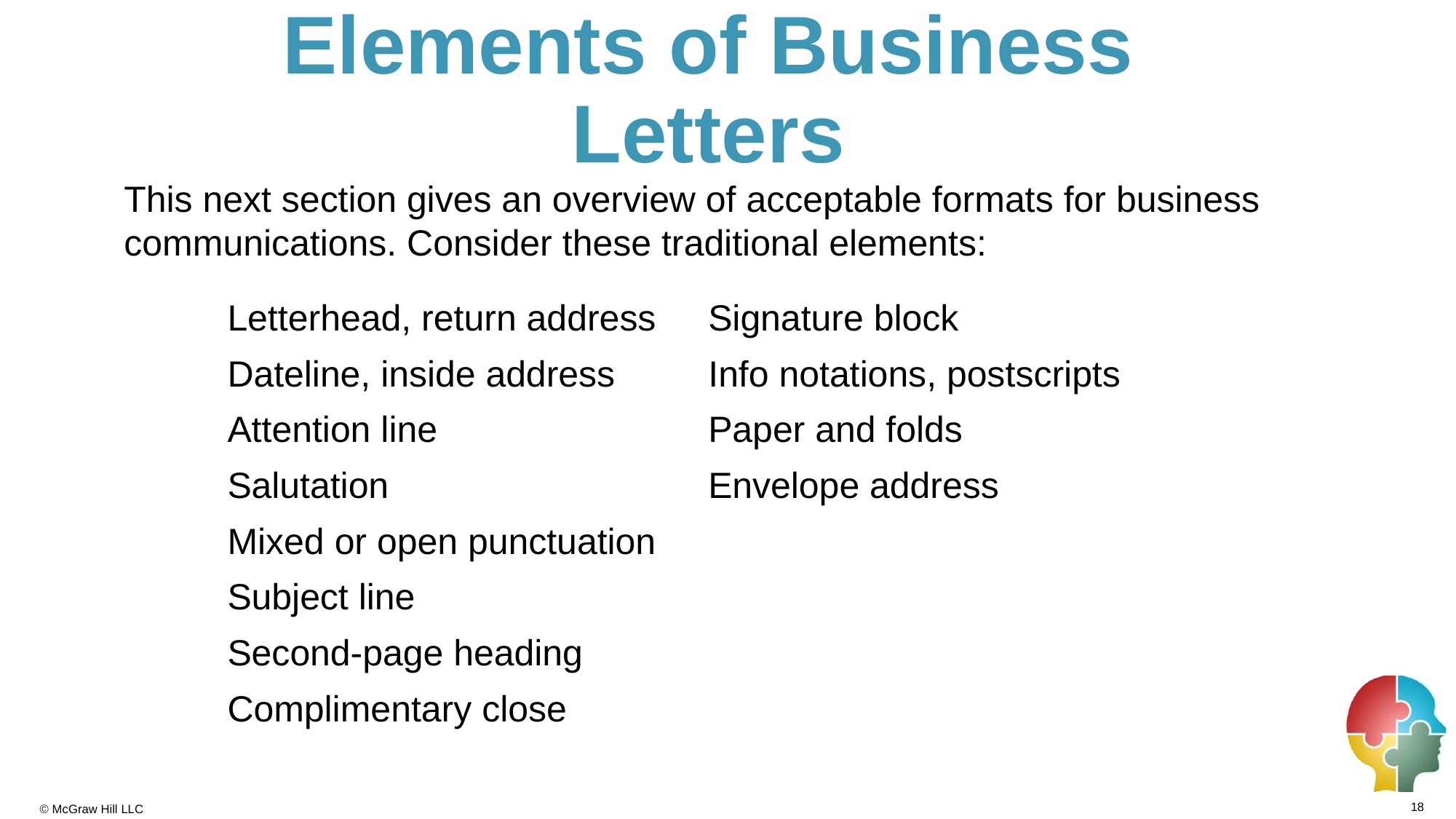

# Elements of Business Letters
This next section gives an overview of acceptable formats for business communications. Consider these traditional elements:
Letterhead, return address
Dateline, inside address
Attention line
Salutation
Mixed or open punctuation
Subject line
Second-page heading
Complimentary close
Signature block
Info notations, postscripts
Paper and folds
Envelope address
18